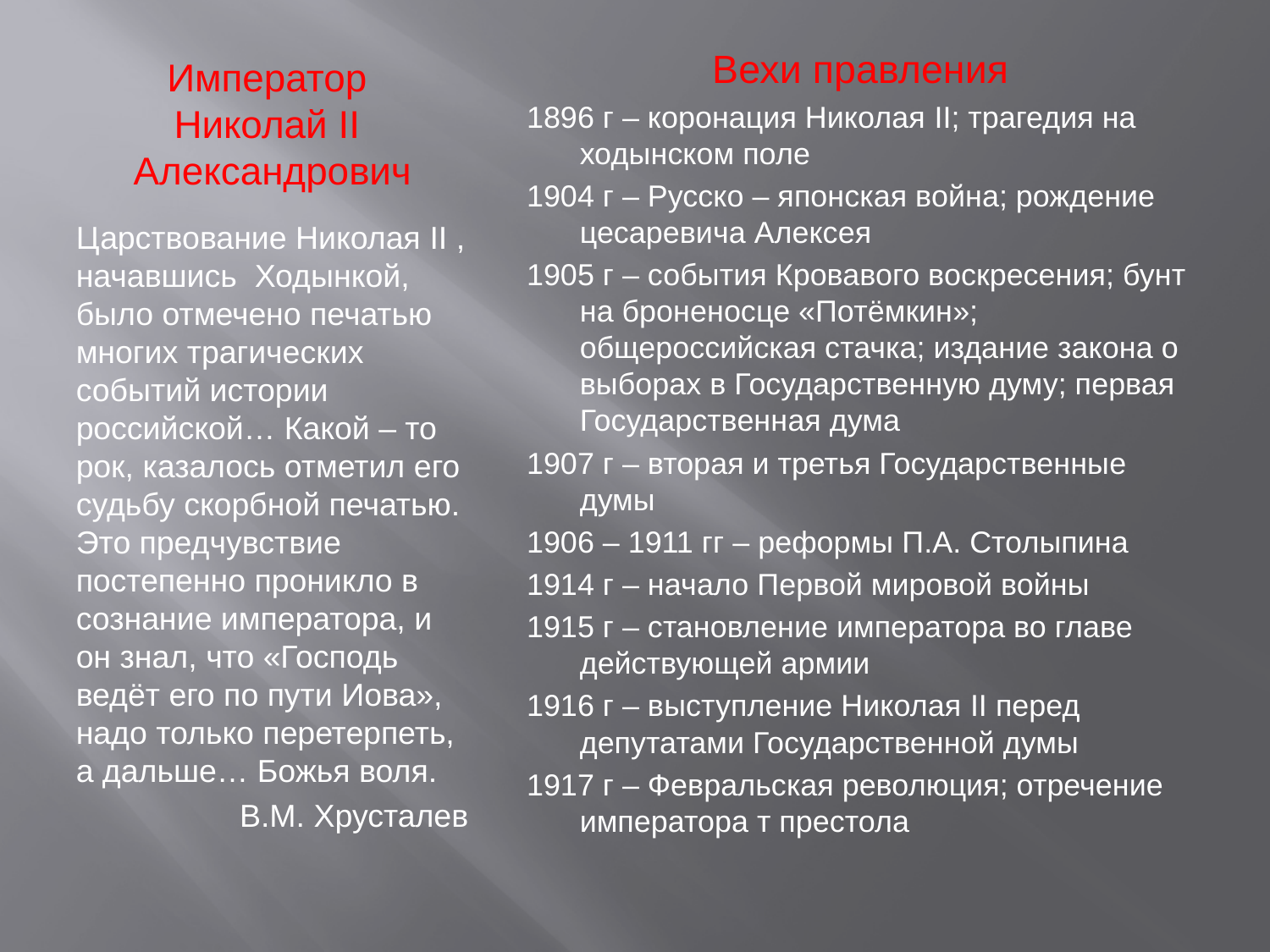

# Император Николай II  Александрович
Вехи правления
1896 г – коронация Николая II; трагедия на ходынском поле
1904 г – Русско – японская война; рождение цесаревича Алексея
1905 г – события Кровавого воскресения; бунт на броненосце «Потёмкин»; общероссийская стачка; издание закона о выборах в Государственную думу; первая Государственная дума
1907 г – вторая и третья Государственные думы
1906 – 1911 гг – реформы П.А. Столыпина
1914 г – начало Первой мировой войны
1915 г – становление императора во главе действующей армии
1916 г – выступление Николая II перед депутатами Государственной думы
1917 г – Февральская революция; отречение императора т престола
Царствование Николая II , начавшись  Ходынкой, было отмечено печатью многих трагических событий истории российской… Какой – то рок, казалось отметил его судьбу скорбной печатью. Это предчувствие постепенно проникло в сознание императора, и он знал, что «Господь ведёт его по пути Иова», надо только перетерпеть, а дальше… Божья воля.
В.М. Хрусталев